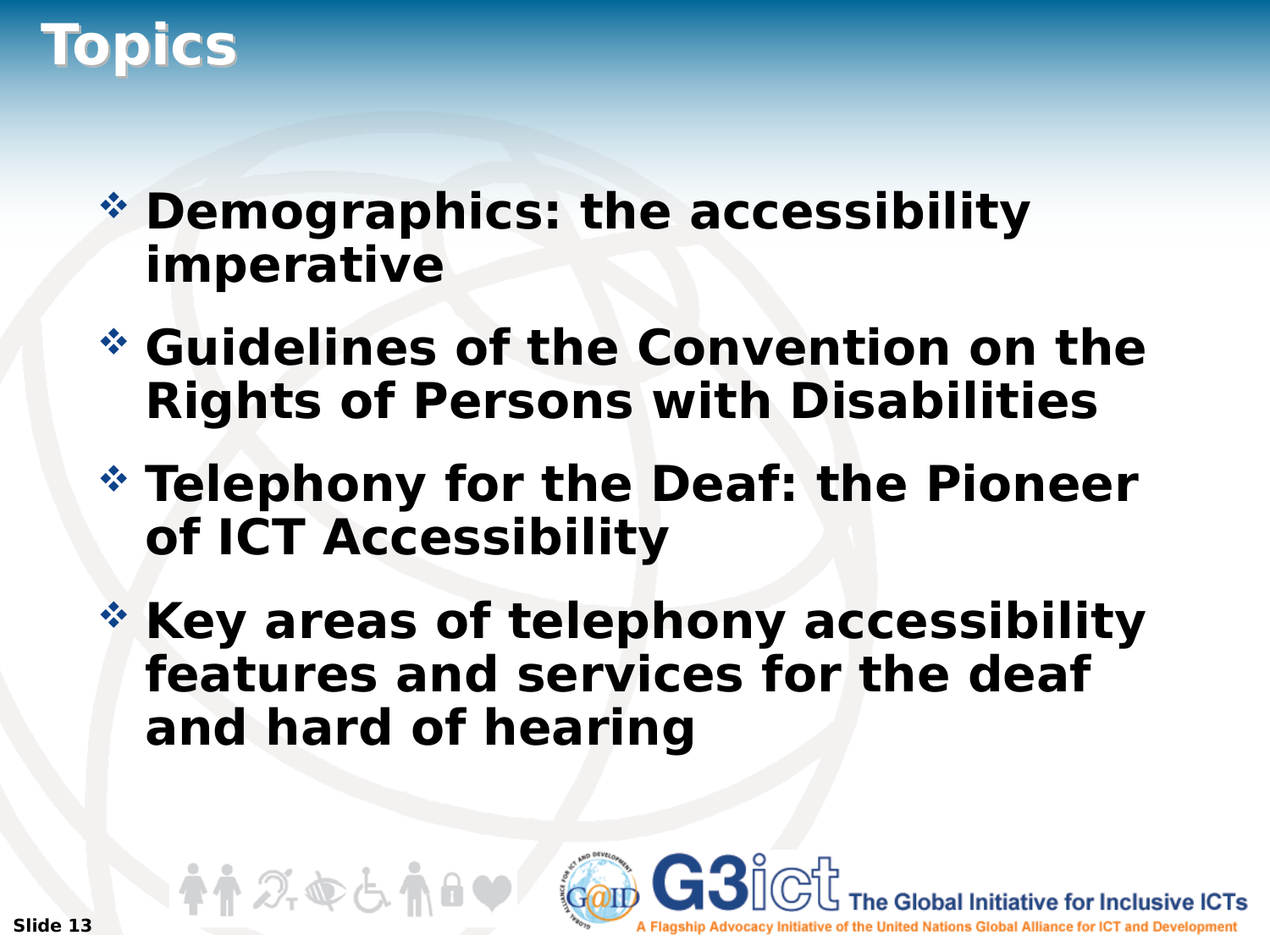

# Topics
Demographics: the accessibility imperative
Guidelines of the Convention on the Rights of Persons with Disabilities
Telephony for the Deaf: the Pioneer of ICT Accessibility
Key areas of telephony accessibility features and services for the deaf and hard of hearing